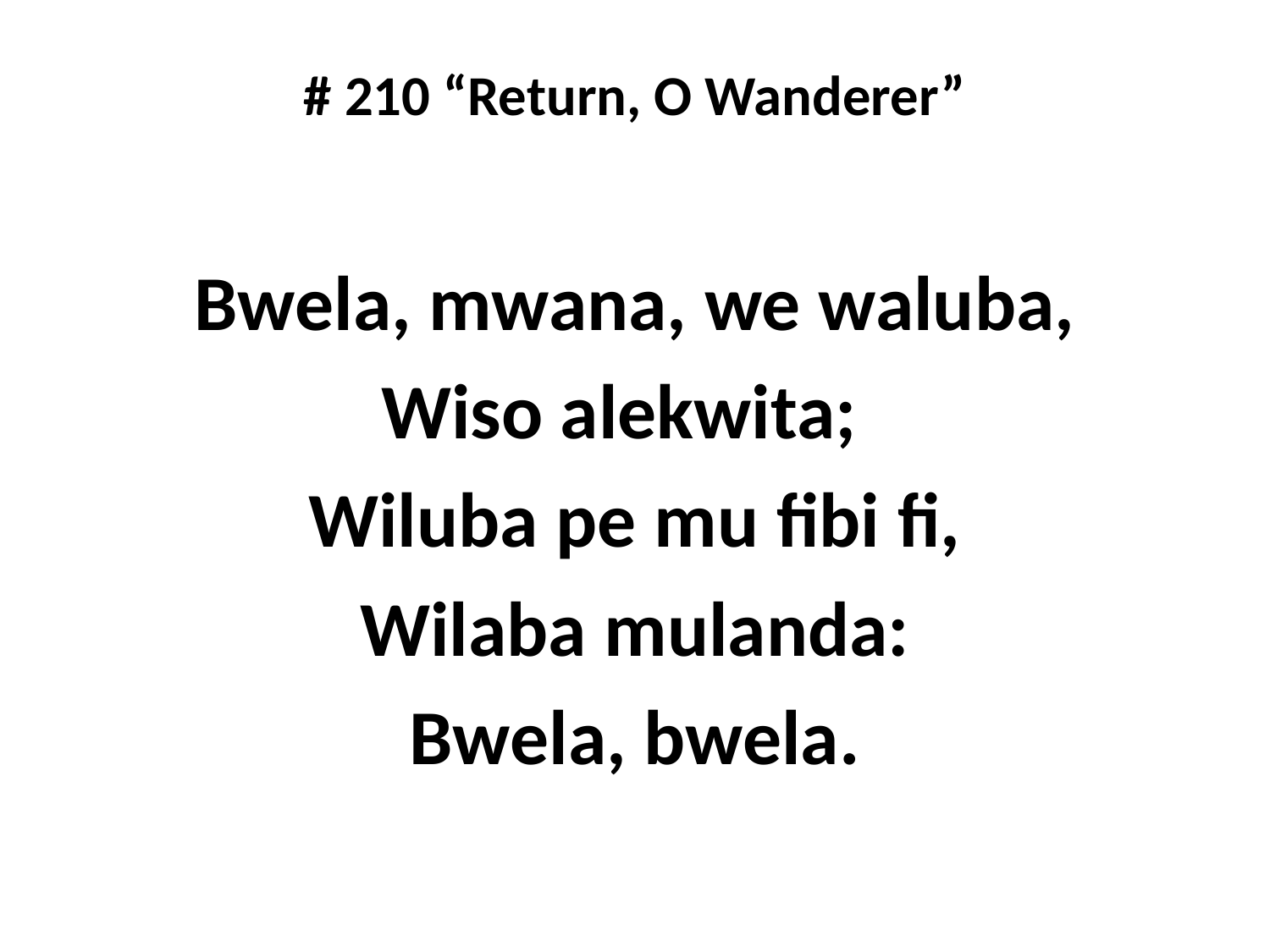

# # 210 “Return, O Wanderer”

Bwela, mwana, we waluba,
Wiso alekwita;
Wiluba pe mu fibi fi,
Wilaba mulanda:
Bwela, bwela.